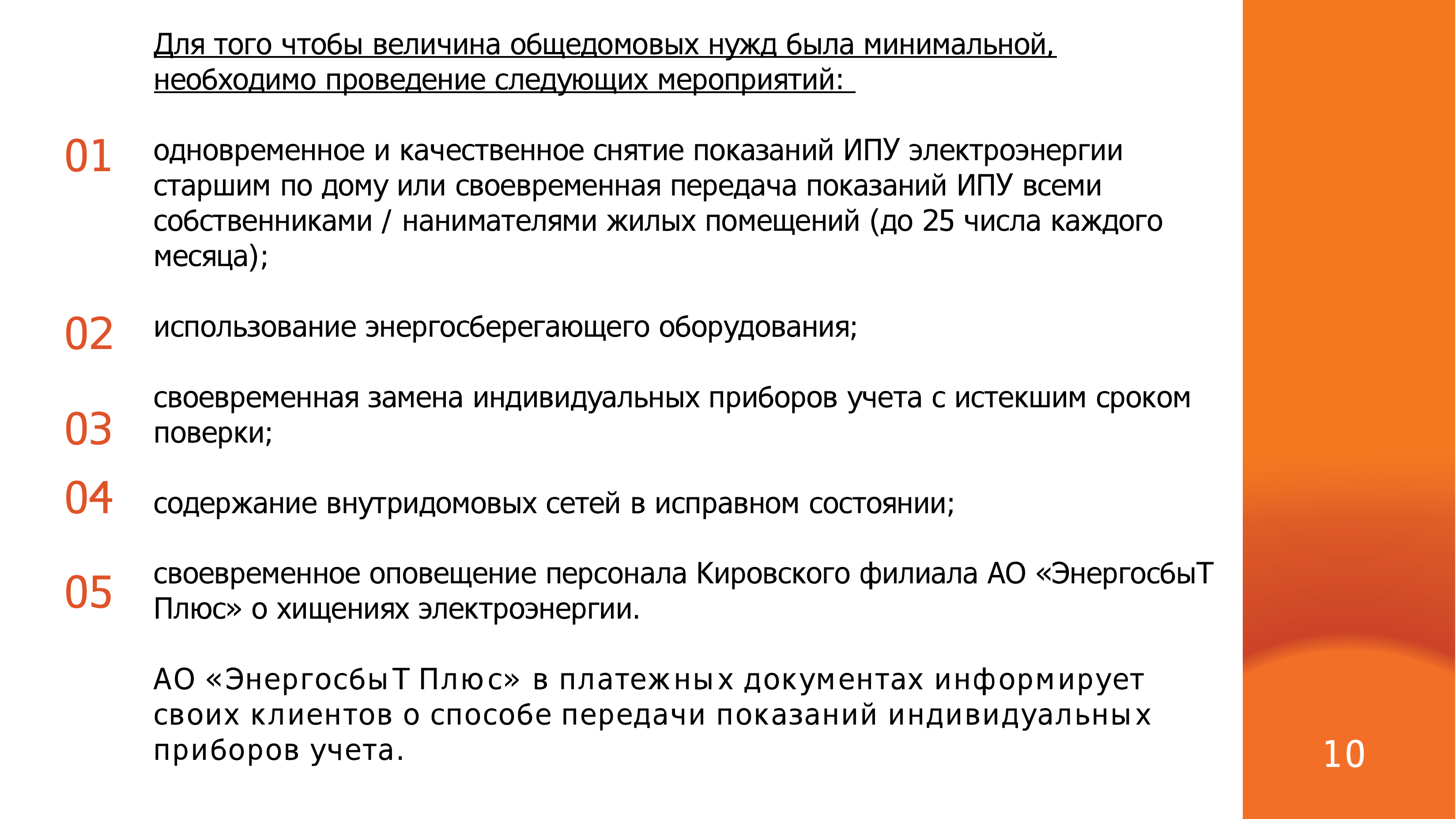

Для того чтобы величина общедомовых нужд была минимальной, необходимо проведение следующих мероприятий:

одновременное и качественное снятие показаний ИПУ электроэнергии старшим по дому или своевременная передача показаний ИПУ всеми собственниками / нанимателями жилых помещений (до 25 числа каждого месяца);

использование энергосберегающего оборудования;

своевременная замена индивидуальных приборов учета с истекшим сроком поверки;

содержание внутридомовых сетей в исправном состоянии;

своевременное оповещение персонала Кировского филиала АО «ЭнергосбыТ Плюс» о хищениях электроэнергии.

АО «ЭнергосбыТ Плюс» в платежных документах информирует своих клиентов о способе передачи показаний индивидуальных приборов учета.

01
02
03
04
05